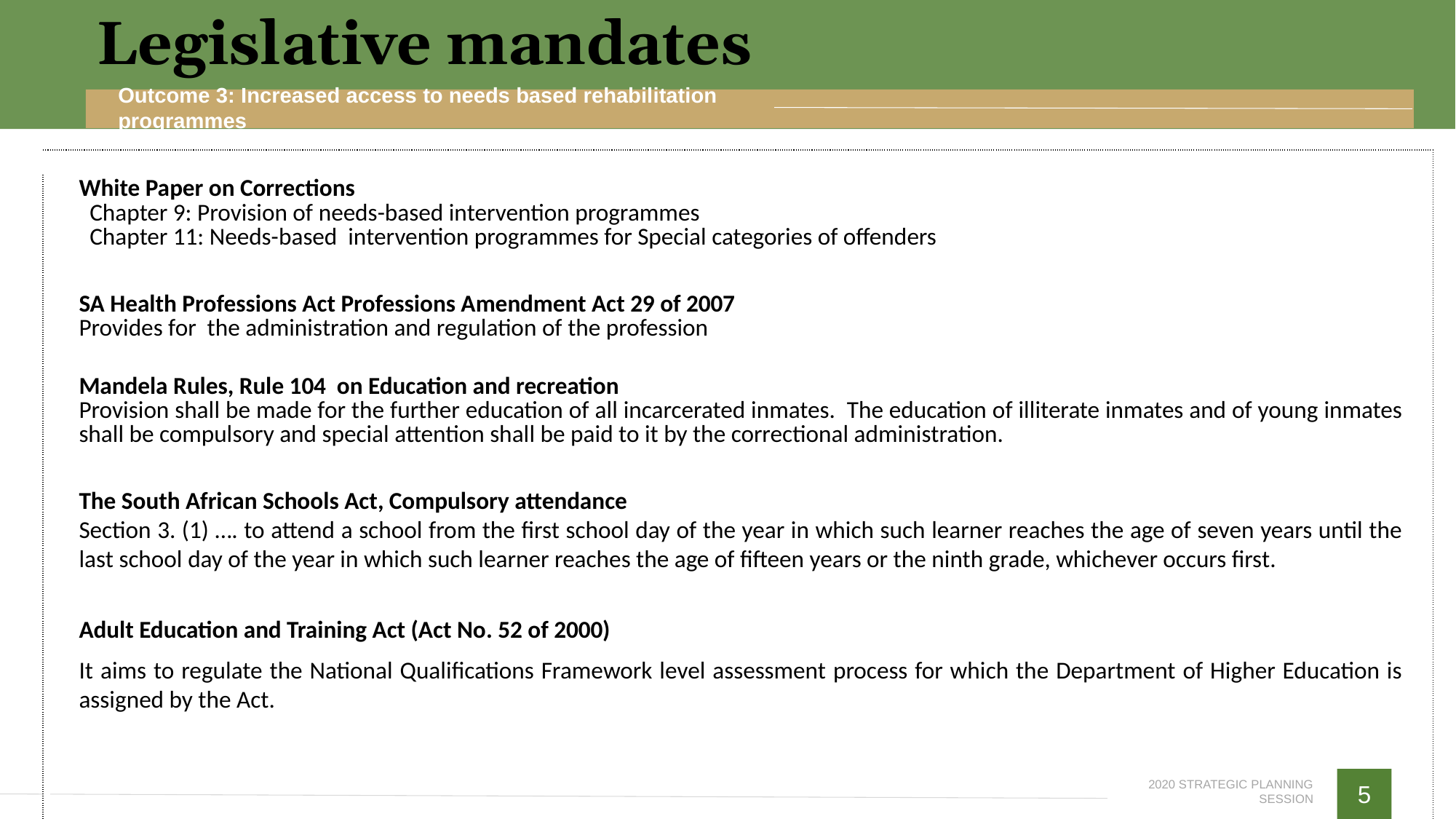

Legislative mandates
| -1. AAAAA |  |  |  |
| --- | --- | --- | --- |
|  |  | White Paper on Corrections Chapter 9: Provision of needs-based intervention programmes Chapter 11: Needs-based intervention programmes for Special categories of offenders |  |
|  |  | SA Health Professions Act Professions Amendment Act 29 of 2007 Provides for the administration and regulation of the profession Mandela Rules, Rule 104 on Education and recreation Provision shall be made for the further education of all incarcerated inmates. The education of illiterate inmates and of young inmates shall be compulsory and special attention shall be paid to it by the correctional administration.   The South African Schools Act, Compulsory attendance Section 3. (1) …. to attend a school from the first school day of the year in which such learner reaches the age of seven years until the last school day of the year in which such learner reaches the age of fifteen years or the ninth grade, whichever occurs first.   Adult Education and Training Act (Act No. 52 of 2000) It aims to regulate the National Qualifications Framework level assessment process for which the Department of Higher Education is assigned by the Act. |  |
|  |  |  |  |
|  |  |  |  |